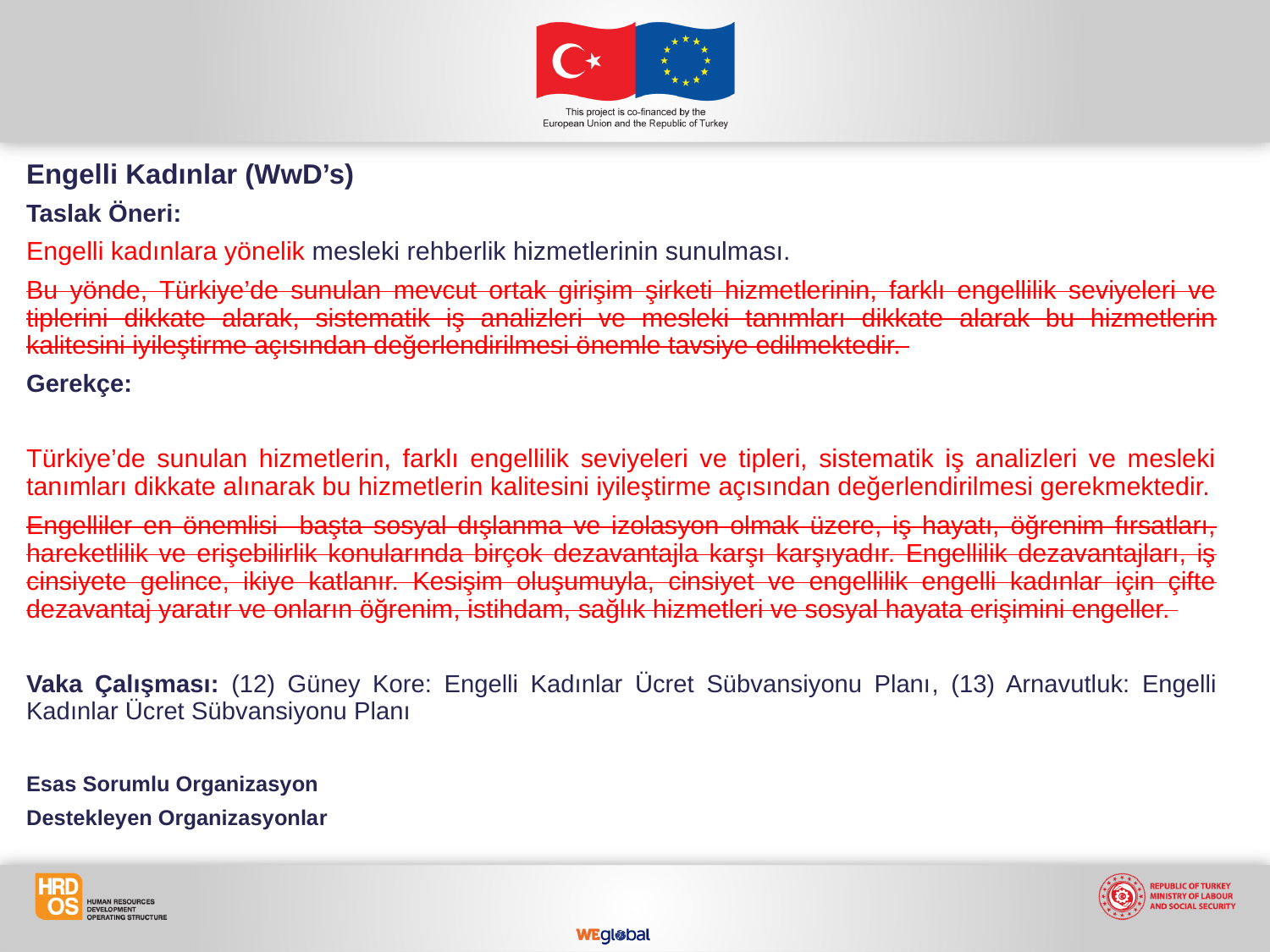

Engelli Kadınlar (WwD’s)
Taslak Öneri:
Engelli kadınlara yönelik mesleki rehberlik hizmetlerinin sunulması.
Bu yönde, Türkiye’de sunulan mevcut ortak girişim şirketi hizmetlerinin, farklı engellilik seviyeleri ve tiplerini dikkate alarak, sistematik iş analizleri ve mesleki tanımları dikkate alarak bu hizmetlerin kalitesini iyileştirme açısından değerlendirilmesi önemle tavsiye edilmektedir.
Gerekçe:

Türkiye’de sunulan hizmetlerin, farklı engellilik seviyeleri ve tipleri, sistematik iş analizleri ve mesleki tanımları dikkate alınarak bu hizmetlerin kalitesini iyileştirme açısından değerlendirilmesi gerekmektedir.
Engelliler en önemlisi  başta sosyal dışlanma ve izolasyon olmak üzere, iş hayatı, öğrenim fırsatları, hareketlilik ve erişebilirlik konularında birçok dezavantajla karşı karşıyadır. Engellilik dezavantajları, iş cinsiyete gelince, ikiye katlanır. Kesişim oluşumuyla, cinsiyet ve engellilik engelli kadınlar için çifte dezavantaj yaratır ve onların öğrenim, istihdam, sağlık hizmetleri ve sosyal hayata erişimini engeller.

Vaka Çalışması: (12) Güney Kore: Engelli Kadınlar Ücret Sübvansiyonu Planı, (13) Arnavutluk: Engelli Kadınlar Ücret Sübvansiyonu Planı

Esas Sorumlu Organizasyon
Destekleyen Organizasyonlar